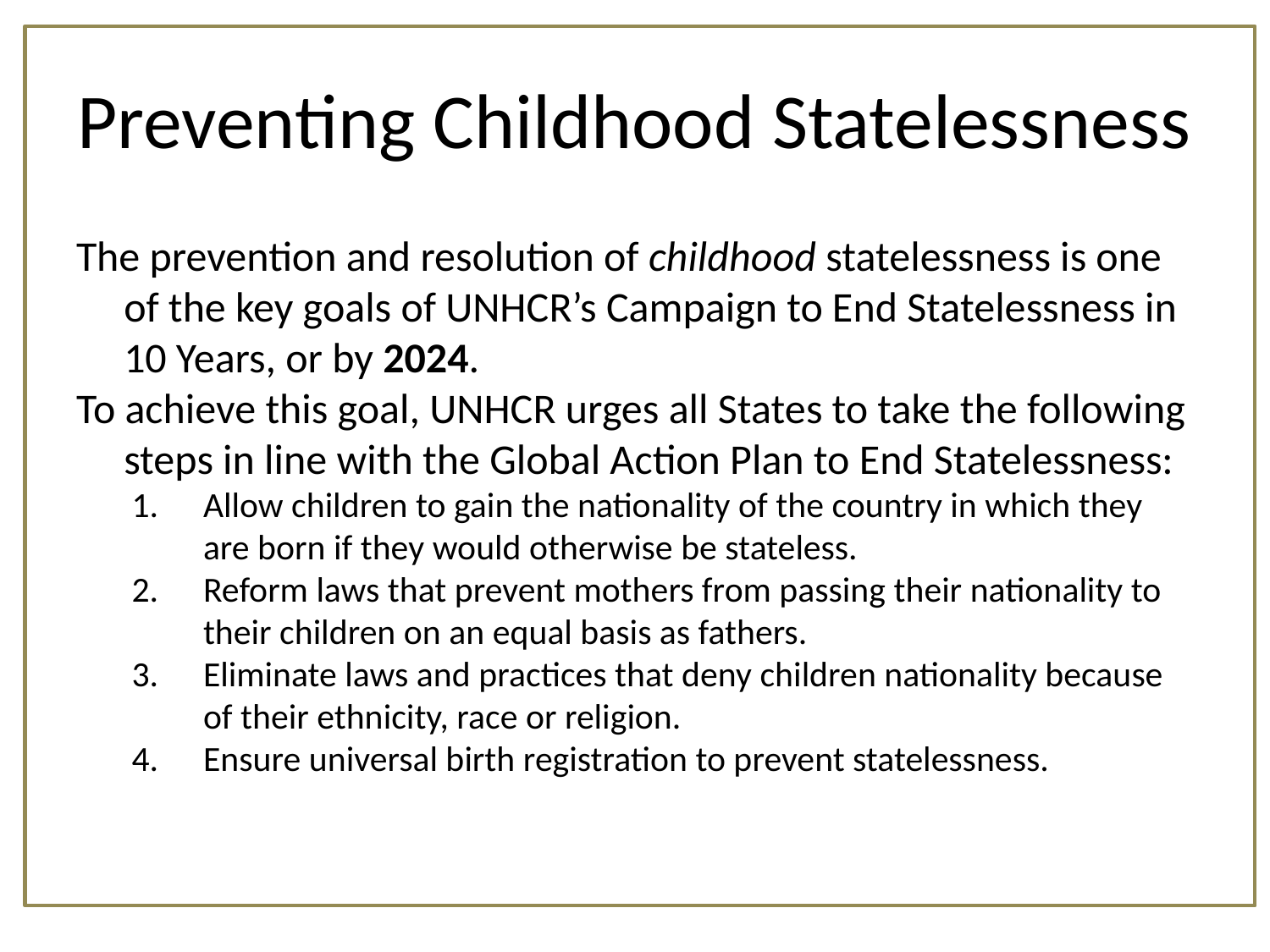

# Preventing Childhood Statelessness
The prevention and resolution of childhood statelessness is one of the key goals of UNHCR’s Campaign to End Statelessness in 10 Years, or by 2024.
To achieve this goal, UNHCR urges all States to take the following steps in line with the Global Action Plan to End Statelessness: 
Allow children to gain the nationality of the country in which they are born if they would otherwise be stateless. 
Reform laws that prevent mothers from passing their nationality to their children on an equal basis as fathers. 
Eliminate laws and practices that deny children nationality because of their ethnicity, race or religion. 
Ensure universal birth registration to prevent statelessness.